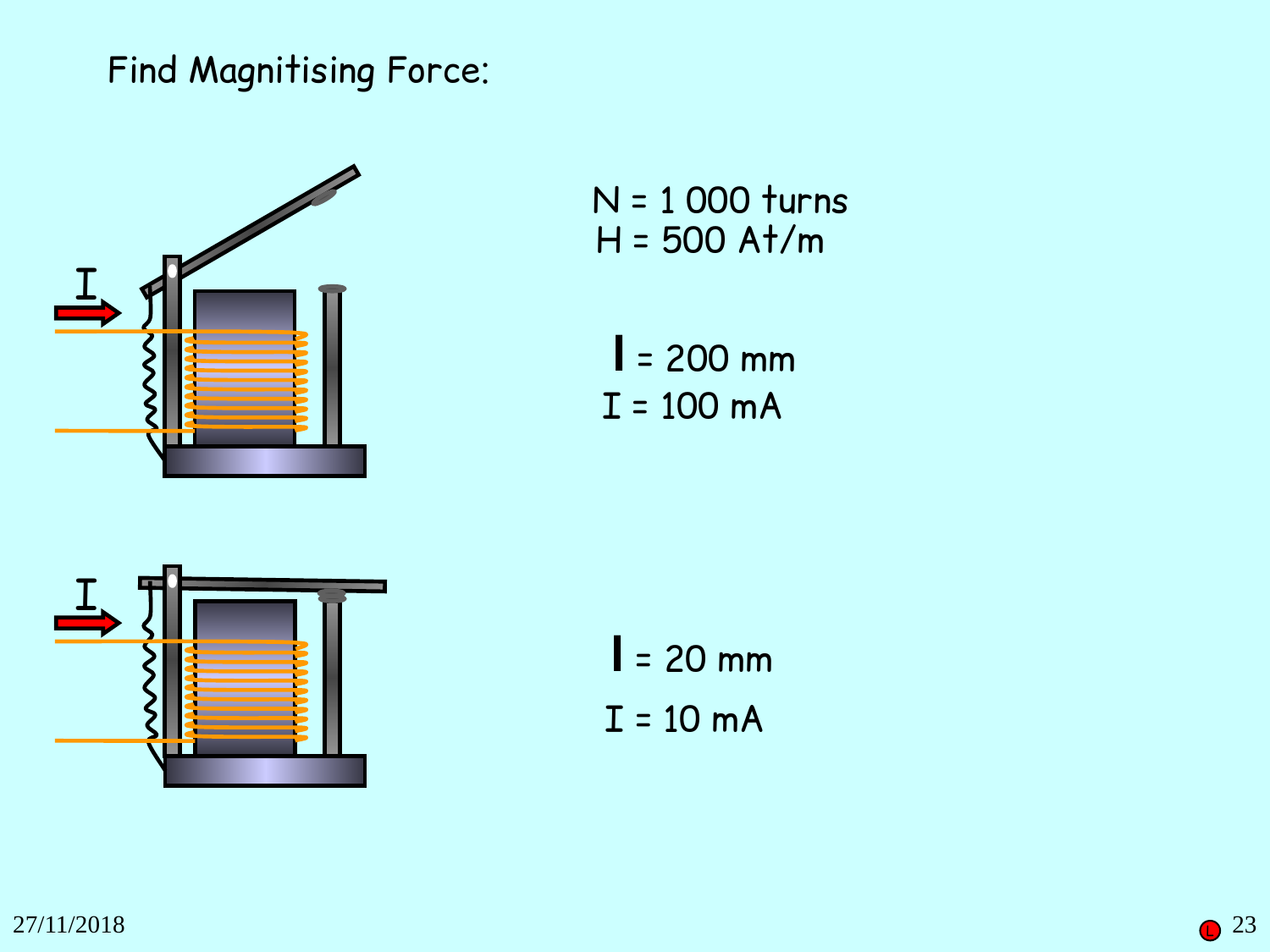

Find Magnitising Force:
N = 1 000 turns
H = 500 At/m

I

l = 200 mm
I = 100 mA
I

l = 20 mm
I = 10 mA
27/11/2018
23
L